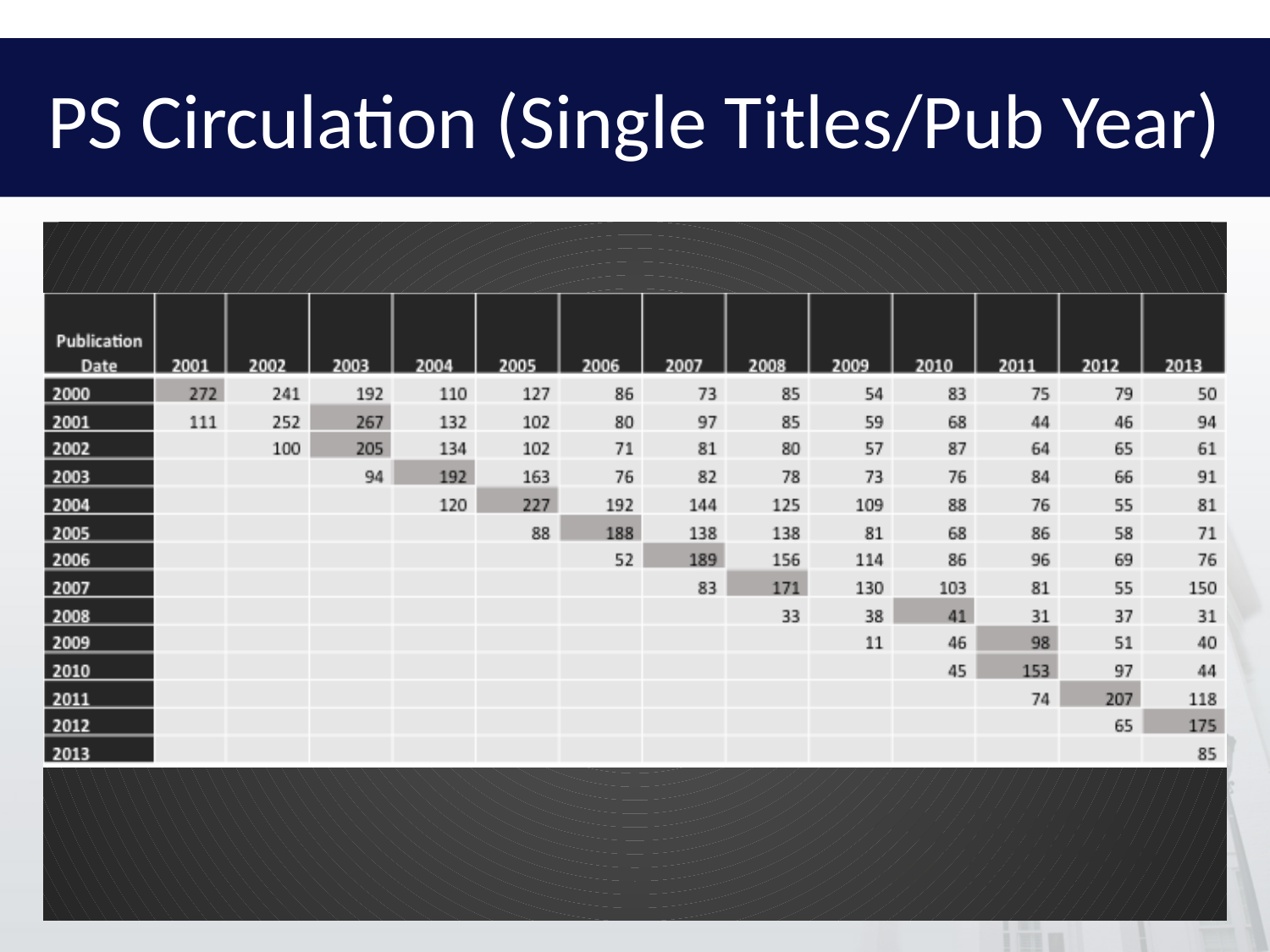

# PS Circulation (Single Titles/Pub Year)

### Chart

| Category |
|---|